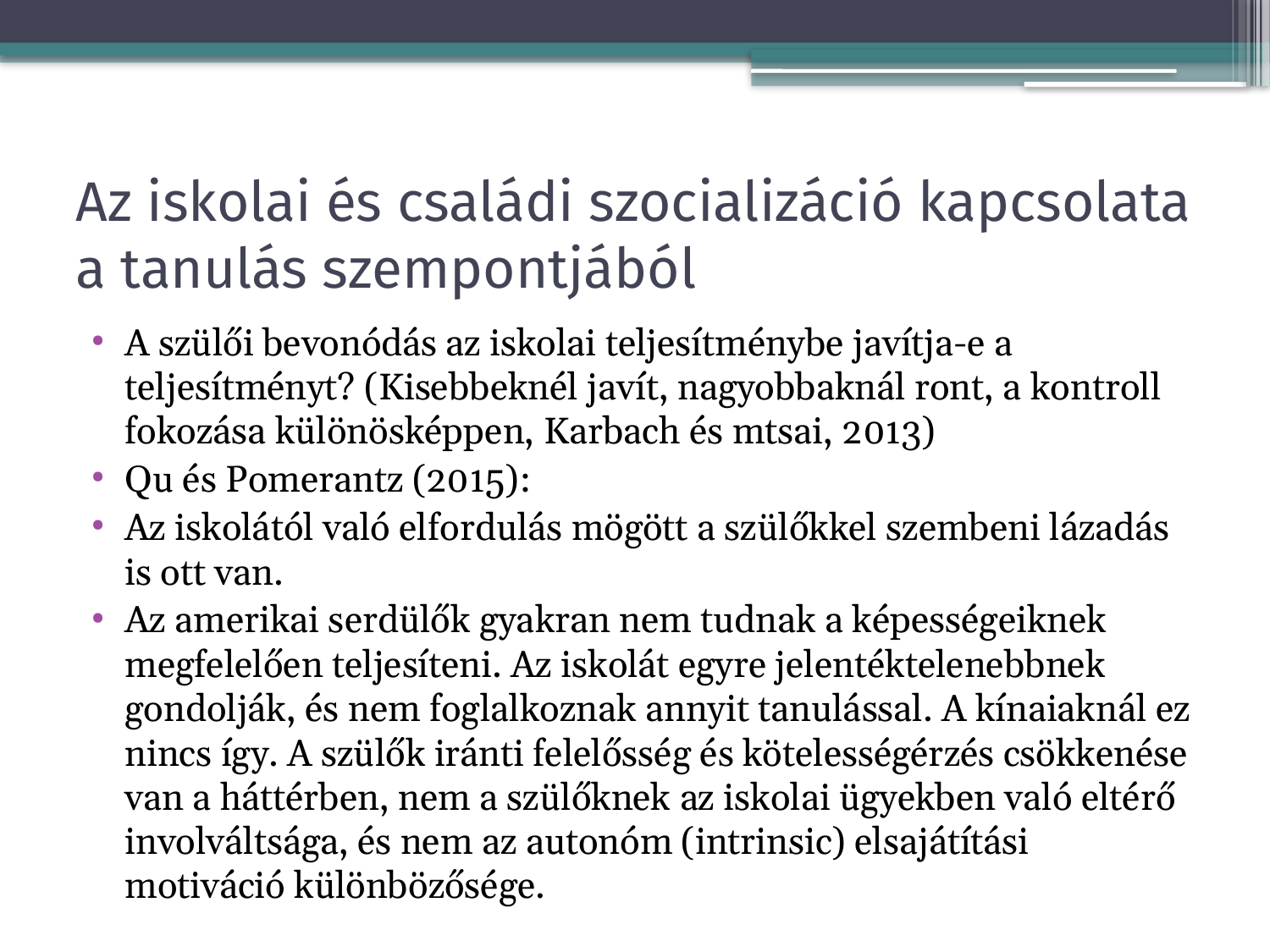

# Az iskolai és családi szocializáció kapcsolata a tanulás szempontjából
A szülői bevonódás az iskolai teljesítménybe javítja-e a teljesítményt? (Kisebbeknél javít, nagyobbaknál ront, a kontroll fokozása különösképpen, Karbach és mtsai, 2013)
Qu és Pomerantz (2015):
Az iskolától való elfordulás mögött a szülőkkel szembeni lázadás is ott van.
Az amerikai serdülők gyakran nem tudnak a képességeiknek megfelelően teljesíteni. Az iskolát egyre jelentéktelenebbnek gondolják, és nem foglalkoznak annyit tanulással. A kínaiaknál ez nincs így. A szülők iránti felelősség és kötelességérzés csökkenése van a háttérben, nem a szülőknek az iskolai ügyekben való eltérő involváltsága, és nem az autonóm (intrinsic) elsajátítási motiváció különbözősége.